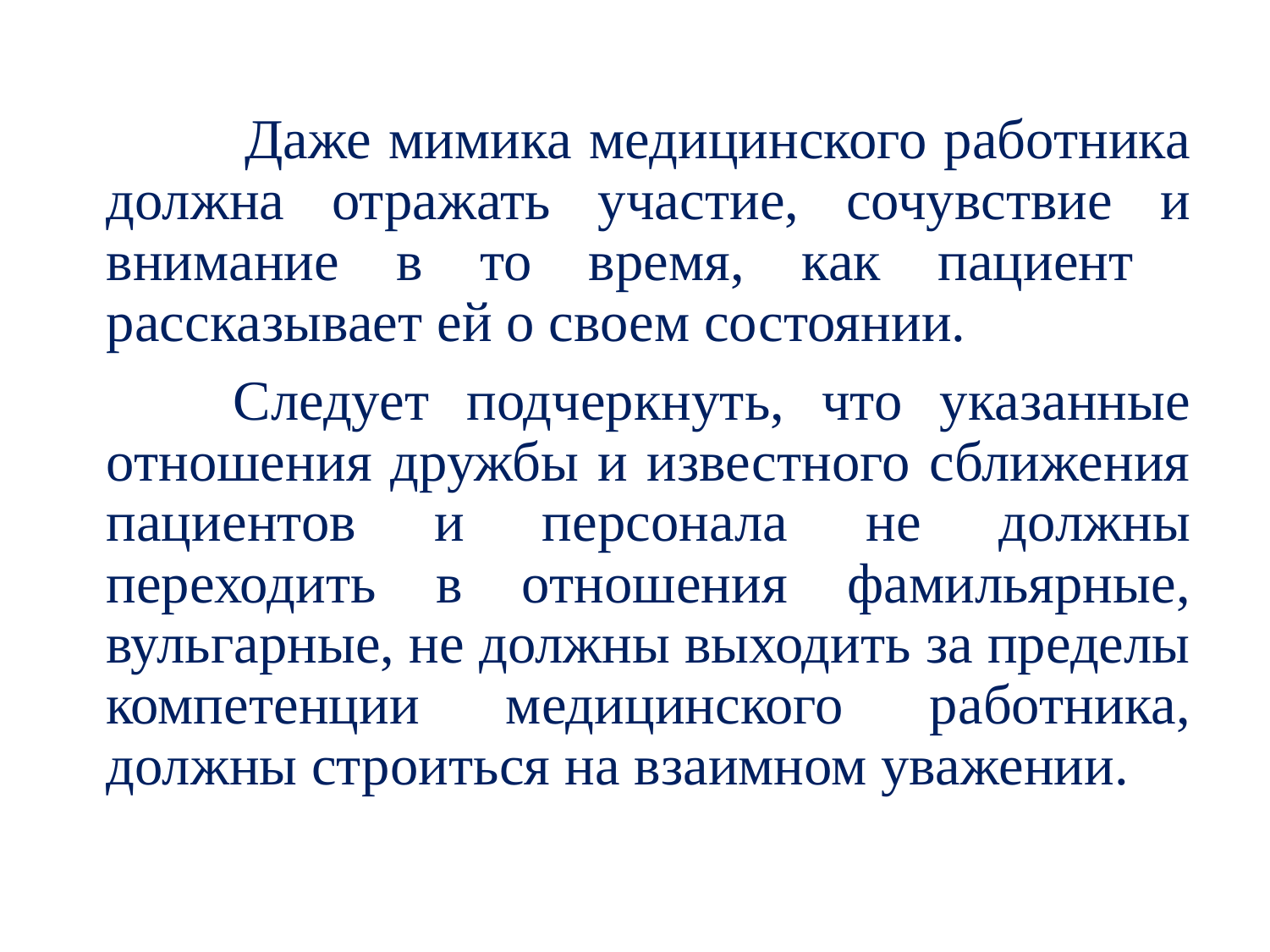

Даже мимика медицинского работника должна отражать участие, сочувствие и внимание в то время, как пациент  рассказывает ей о своем состоянии.
		Следует подчеркнуть, что указанные отношения дружбы и известного сближения пациентов и персонала не должны переходить в отношения фамильярные, вульгарные, не должны выходить за пределы компетенции медицинского работника, должны строиться на взаимном уважении.